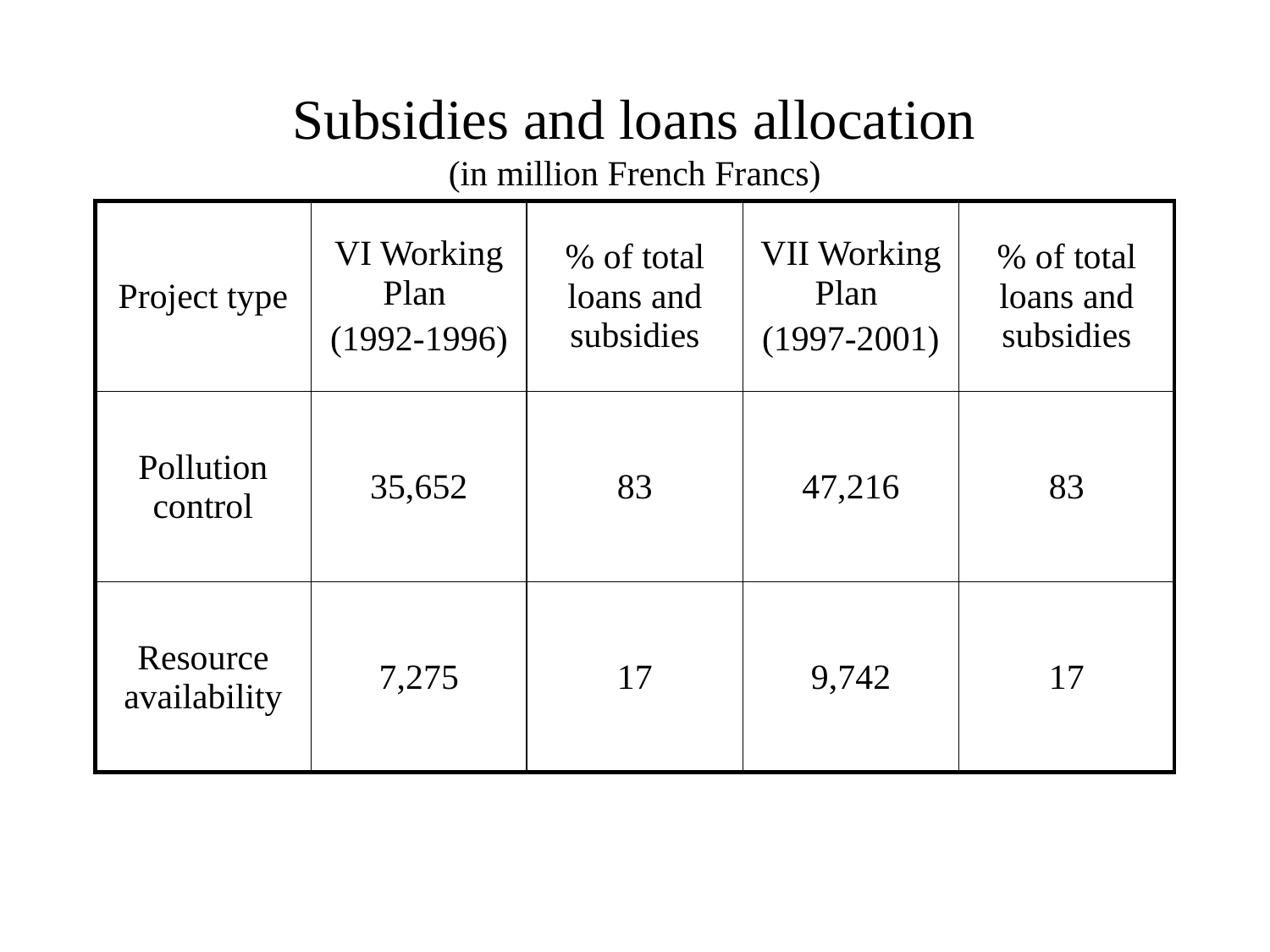

# Subsidies and loans allocation (in million French Francs)
| Project type | VI Working Plan (1992-1996) | % of total loans and subsidies | VII Working Plan (1997-2001) | % of total loans and subsidies |
| --- | --- | --- | --- | --- |
| Pollution control | 35,652 | 83 | 47,216 | 83 |
| Resource availability | 7,275 | 17 | 9,742 | 17 |